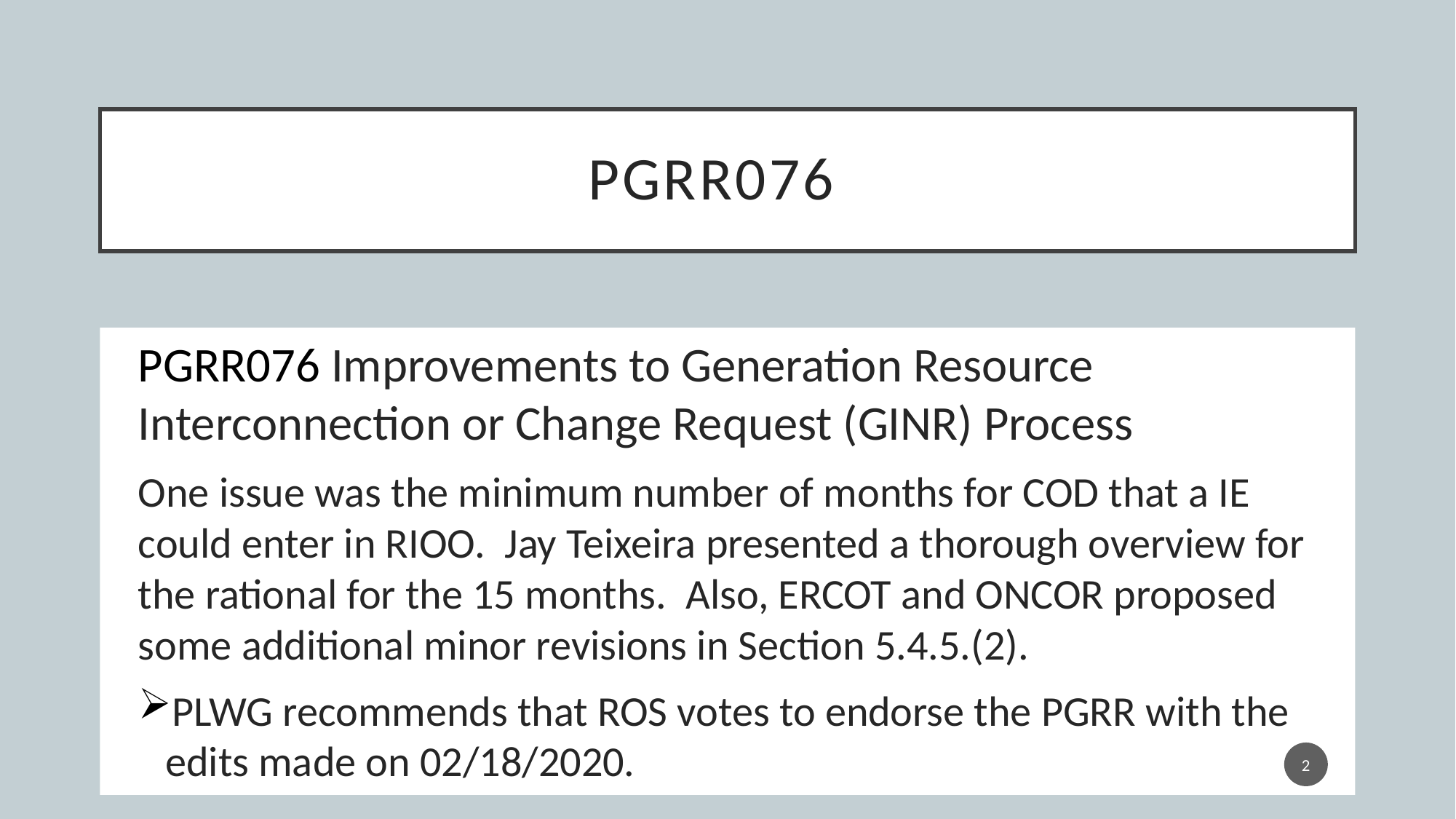

# PGRR076
PGRR076 Improvements to Generation Resource Interconnection or Change Request (GINR) Process
One issue was the minimum number of months for COD that a IE could enter in RIOO.  Jay Teixeira presented a thorough overview for the rational for the 15 months.  Also, ERCOT and ONCOR proposed some additional minor revisions in Section 5.4.5.(2).
PLWG recommends that ROS votes to endorse the PGRR with the edits made on 02/18/2020.

2